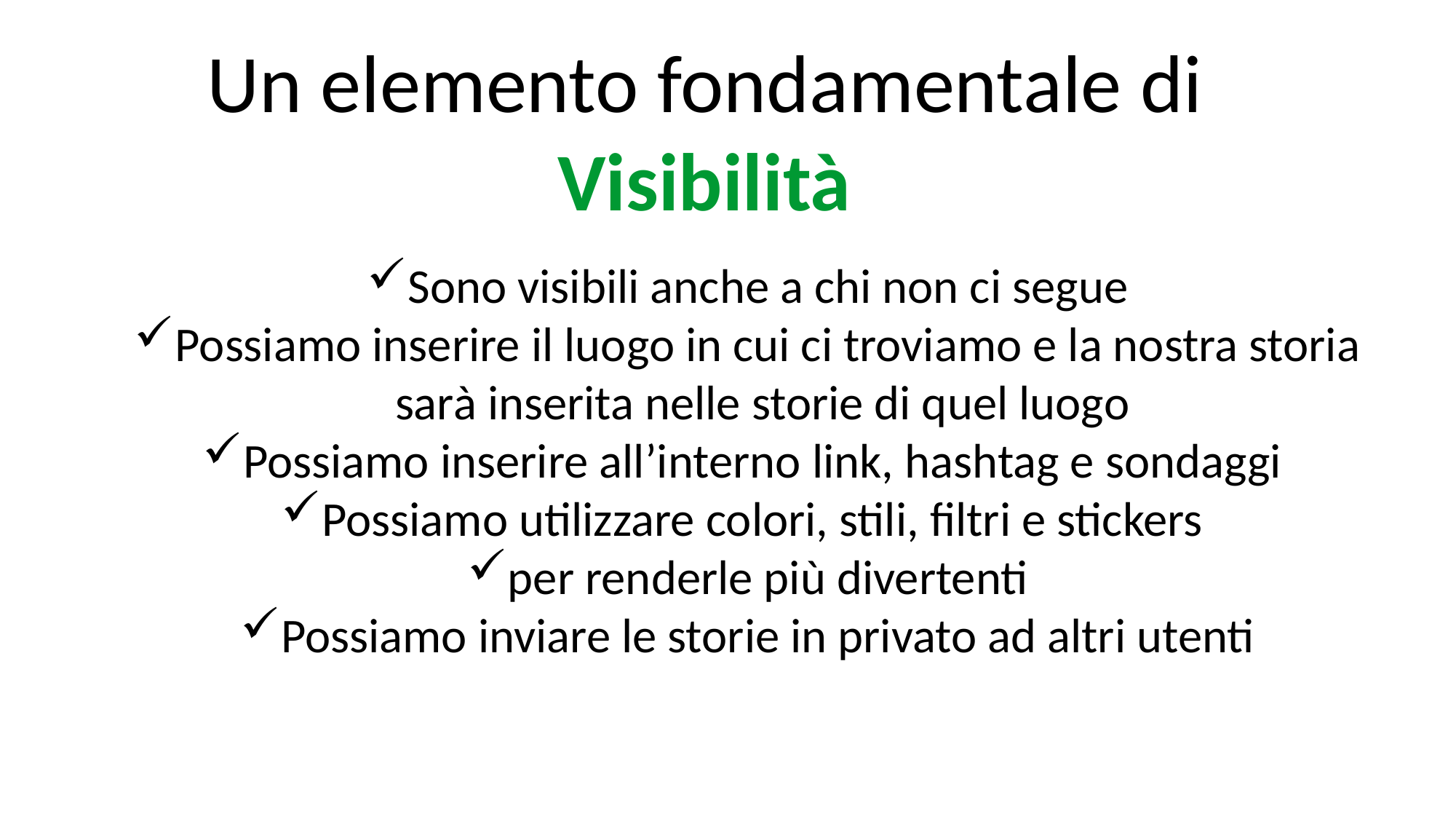

Un elemento fondamentale di Visibilità
Sono visibili anche a chi non ci segue
Possiamo inserire il luogo in cui ci troviamo e la nostra storia sarà inserita nelle storie di quel luogo
Possiamo inserire all’interno link, hashtag e sondaggi
Possiamo utilizzare colori, stili, filtri e stickers
per renderle più divertenti
Possiamo inviare le storie in privato ad altri utenti